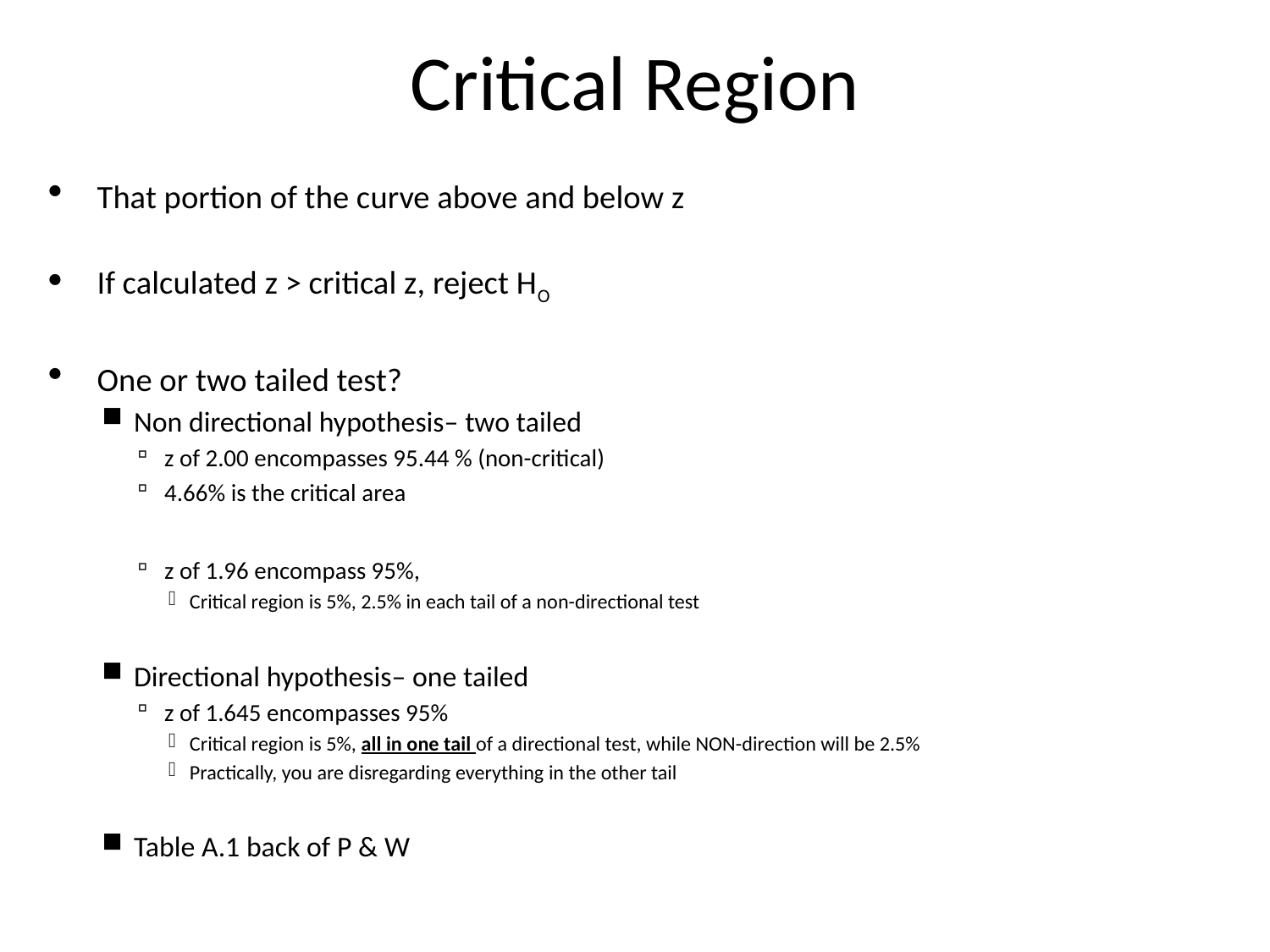

# Critical Region
That portion of the curve above and below z

If calculated z > critical z, reject HO

One or two tailed test?
Non directional hypothesis– two tailed
z of 2.00 encompasses 95.44 % (non-critical)
4.66% is the critical area

z of 1.96 encompass 95%,
Critical region is 5%, 2.5% in each tail of a non-directional test

Directional hypothesis– one tailed
z of 1.645 encompasses 95%
Critical region is 5%, all in one tail of a directional test, while NON-direction will be 2.5%
Practically, you are disregarding everything in the other tail

Table A.1 back of P & W